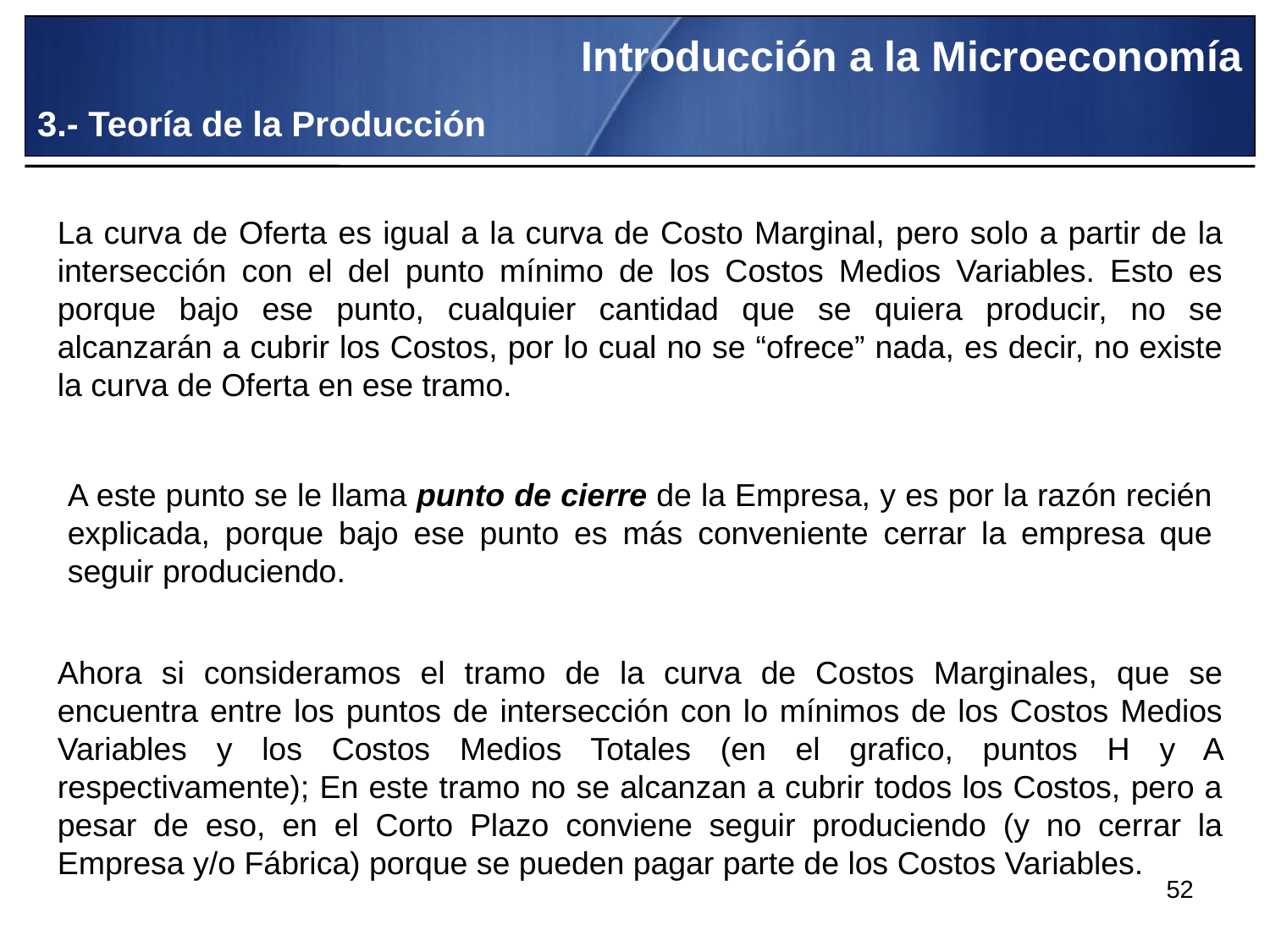

Introducción a la Microeconomía
3.- Teoría de la Producción

La curva de Oferta es igual a la curva de Costo Marginal, pero solo a partir de la intersección con el del punto mínimo de los Costos Medios Variables. Esto es porque bajo ese punto, cualquier cantidad que se quiera producir, no se alcanzarán a cubrir los Costos, por lo cual no se “ofrece” nada, es decir, no existe la curva de Oferta en ese tramo.
A este punto se le llama punto de cierre de la Empresa, y es por la razón recién explicada, porque bajo ese punto es más conveniente cerrar la empresa que seguir produciendo.
Ahora si consideramos el tramo de la curva de Costos Marginales, que se encuentra entre los puntos de intersección con lo mínimos de los Costos Medios Variables y los Costos Medios Totales (en el grafico, puntos H y A respectivamente); En este tramo no se alcanzan a cubrir todos los Costos, pero a pesar de eso, en el Corto Plazo conviene seguir produciendo (y no cerrar la Empresa y/o Fábrica) porque se pueden pagar parte de los Costos Variables.
52